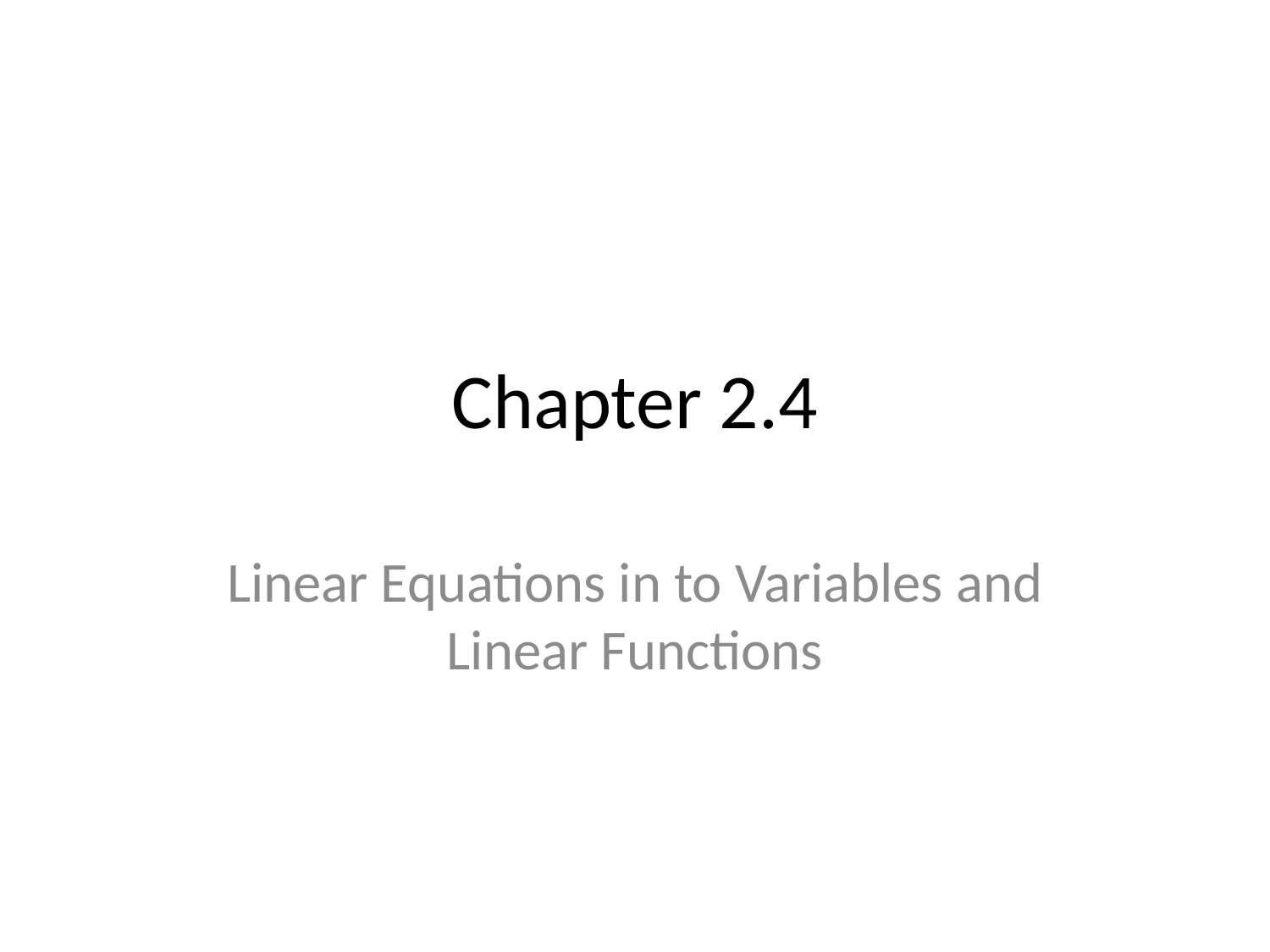

# Chapter 2.4
Linear Equations in to Variables and Linear Functions